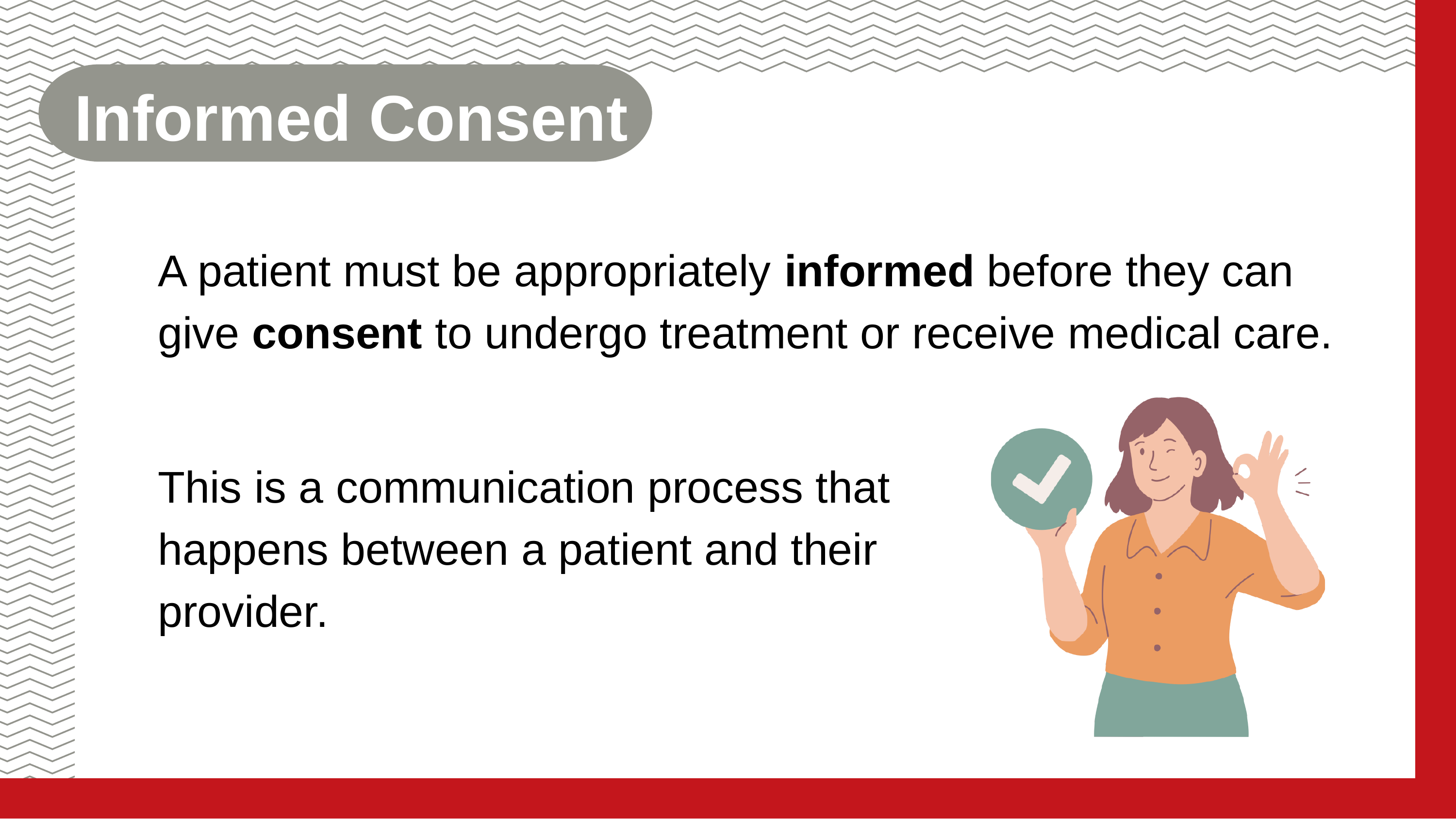

Informed Consent

A patient must be appropriately informed before they can give consent to undergo treatment or receive medical care.

This is a communication process that happens between a patient and their provider.